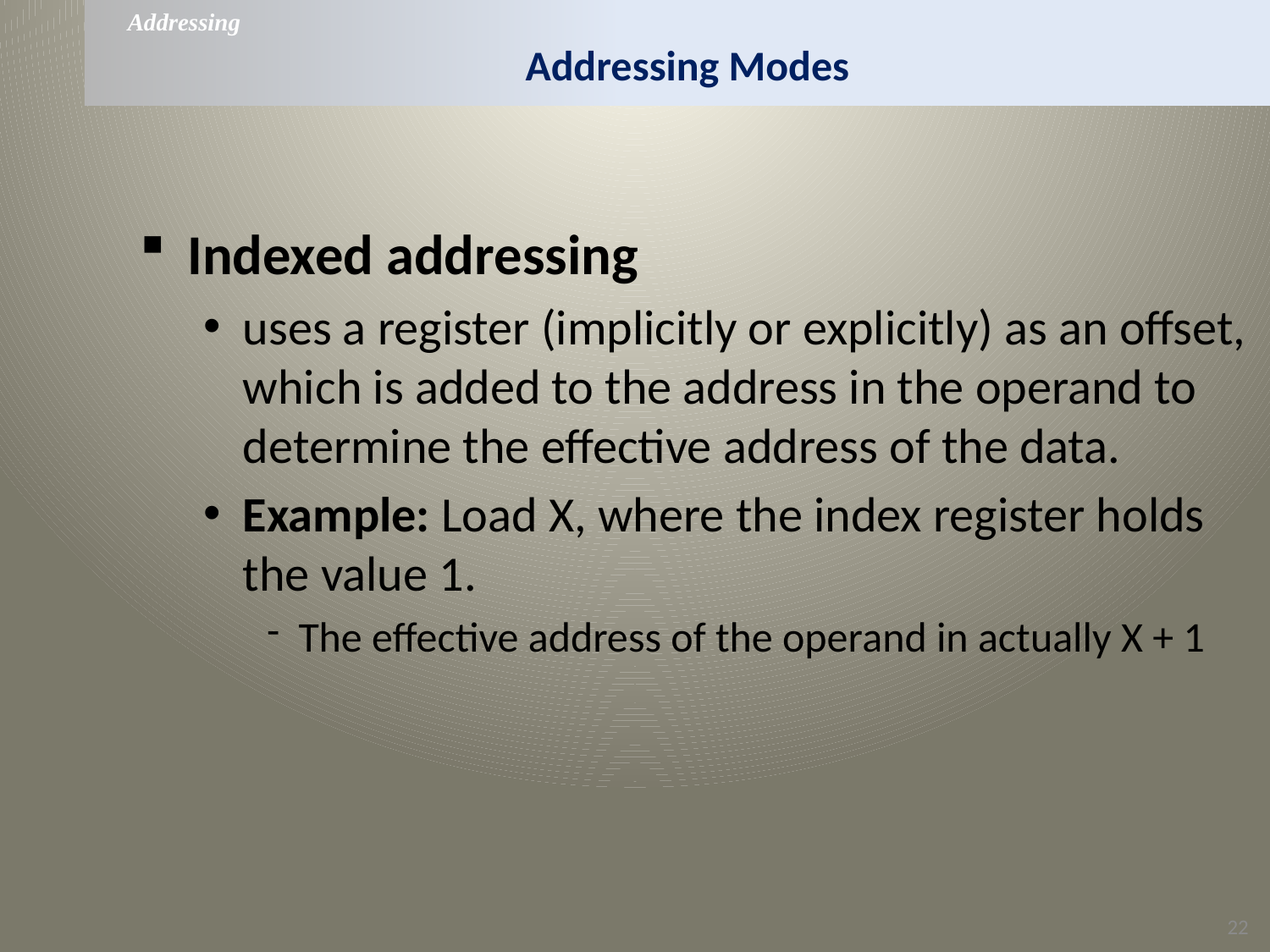

Addressing
# Addressing Modes
Indexed addressing
uses a register (implicitly or explicitly) as an offset, which is added to the address in the operand to determine the effective address of the data.
Example: Load X, where the index register holds the value 1.
The effective address of the operand in actually X + 1